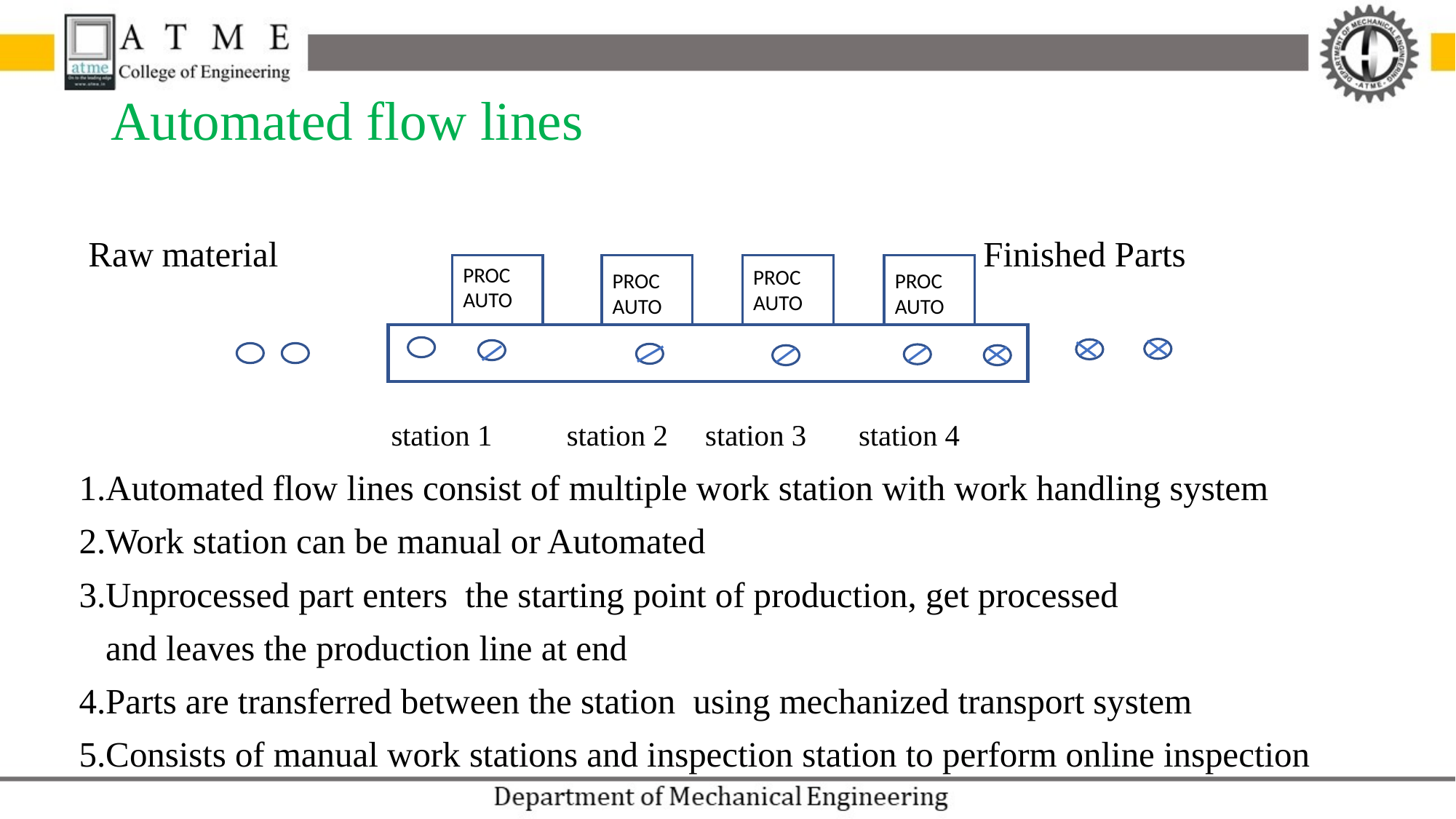

# Automated flow lines

 Raw material                                                                    Finished Parts

                                 station 1          station 2     station 3       station 4
1.Automated flow lines consist of multiple work station with work handling system
2.Work station can be manual or Automated
3.Unprocessed part enters  the starting point of production, get processed
   and leaves the production line at end
4.Parts are transferred between the station  using mechanized transport system
5.Consists of manual work stations and inspection station to perform online inspection

PROC
AUTO
PROC
AUTO
PROC
AUTO
PROC
AUTO